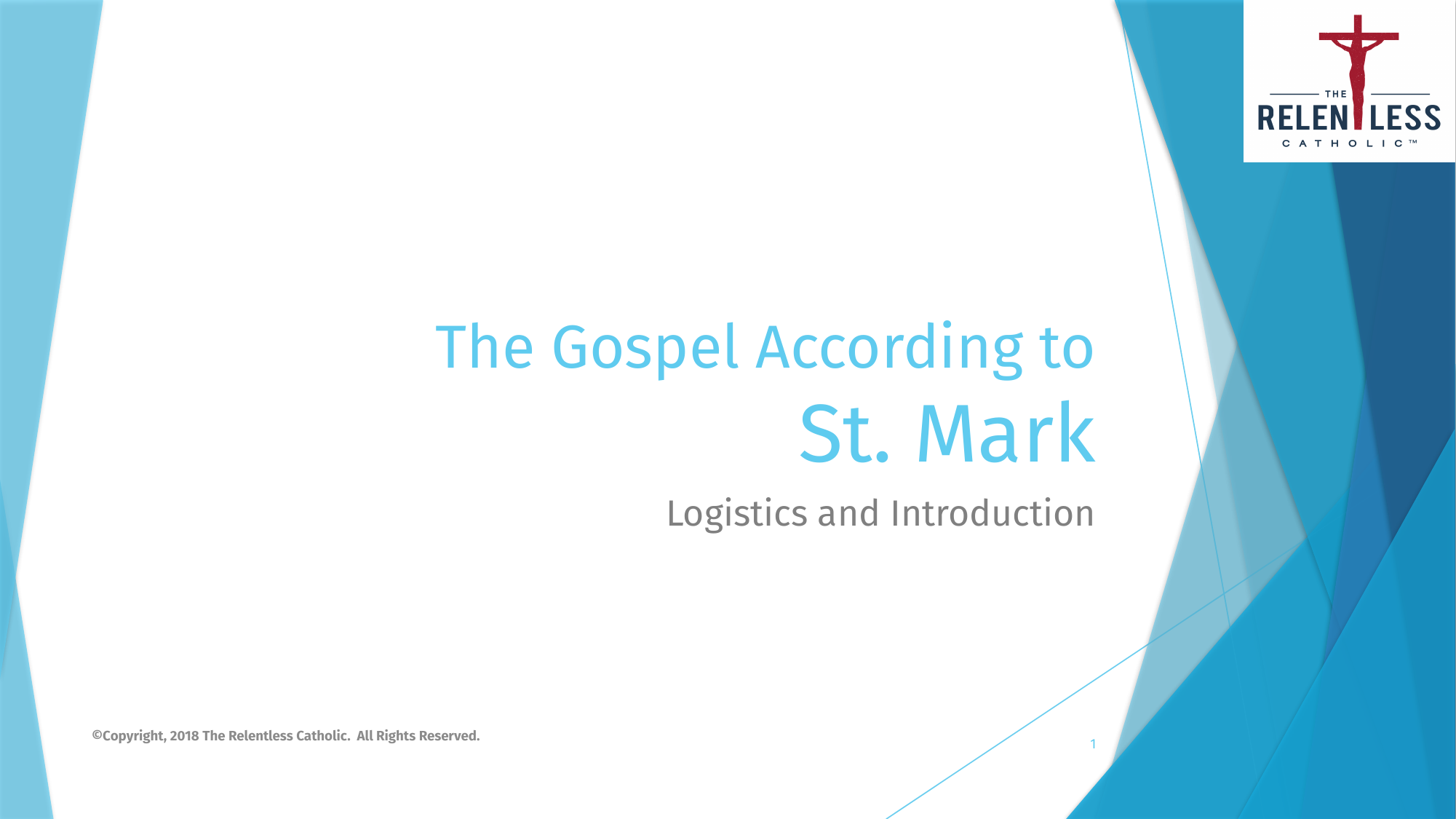

# The Gospel According to St. Mark
Logistics and Introduction
©Copyright, 2018 The Relentless Catholic.  All Rights Reserved.

1